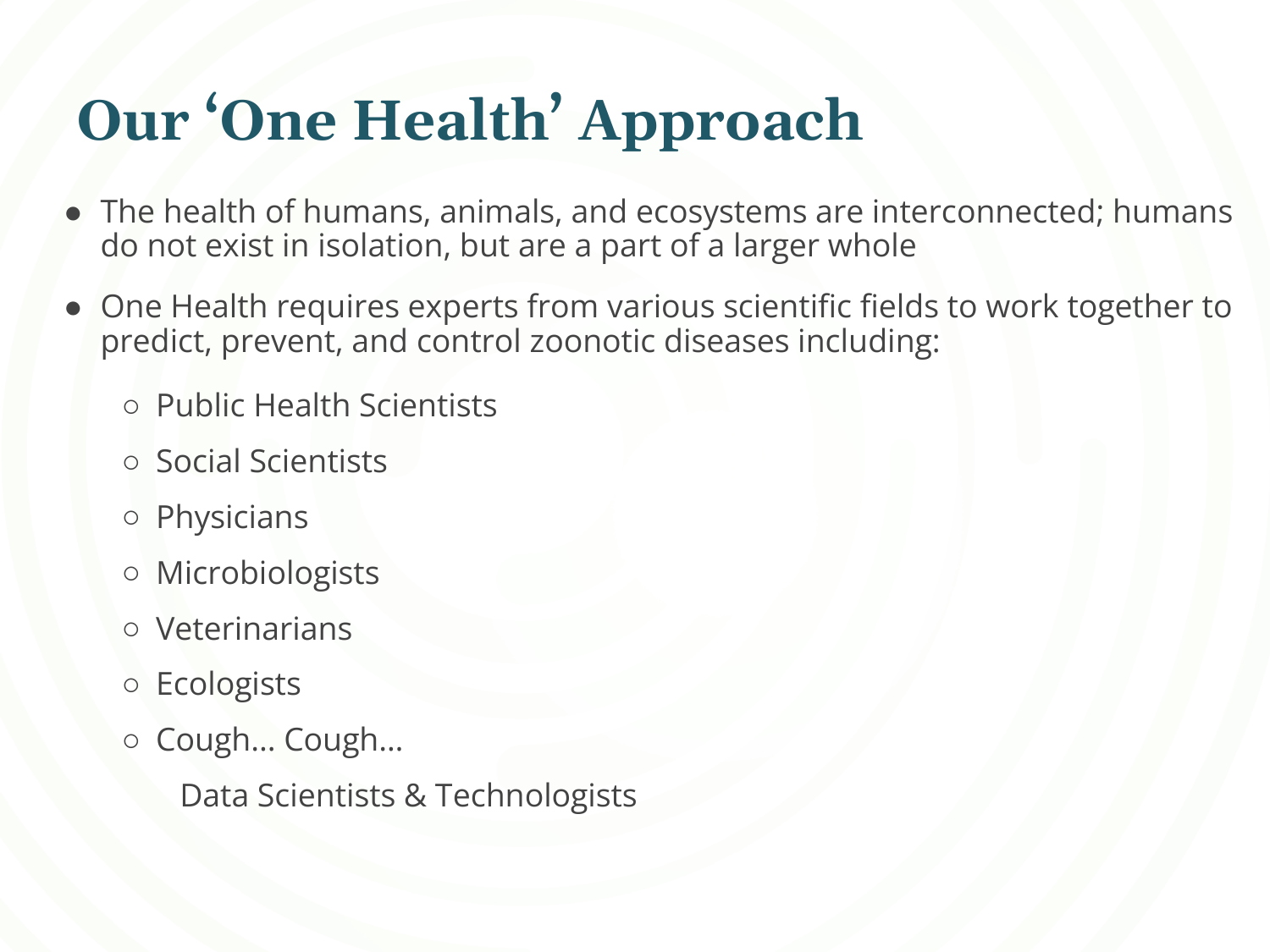

Our ‘One Health’ Approach
The health of humans, animals, and ecosystems are interconnected; humans do not exist in isolation, but are a part of a larger whole
One Health requires experts from various scientific fields to work together to predict, prevent, and control zoonotic diseases including:
Public Health Scientists
Social Scientists
Physicians
Microbiologists
Veterinarians
Ecologists
Cough... Cough…
Data Scientists & Technologists